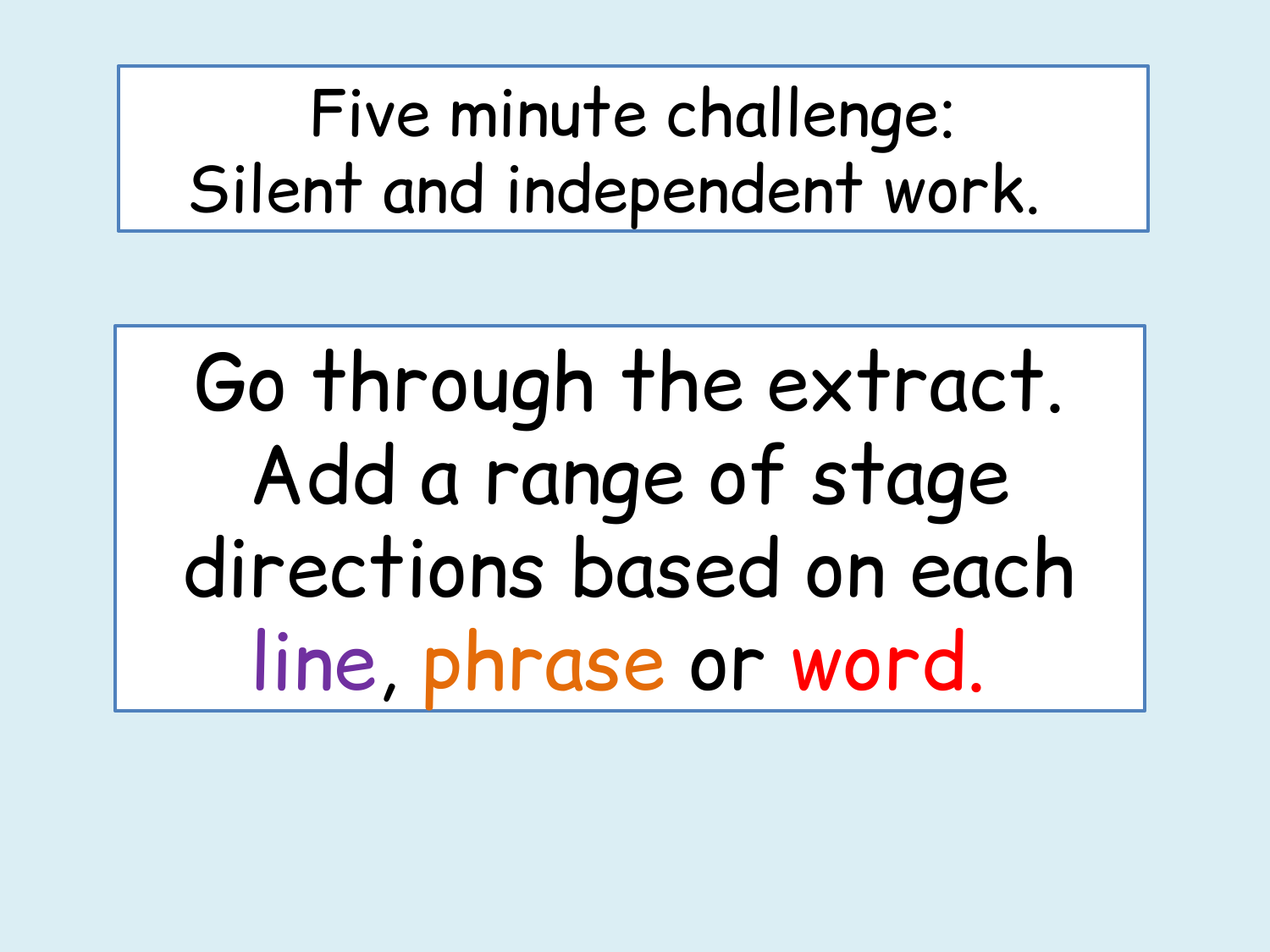

Five minute challenge:
Silent and independent work.
Go through the extract.
Add a range of stage directions based on each line, phrase or word.